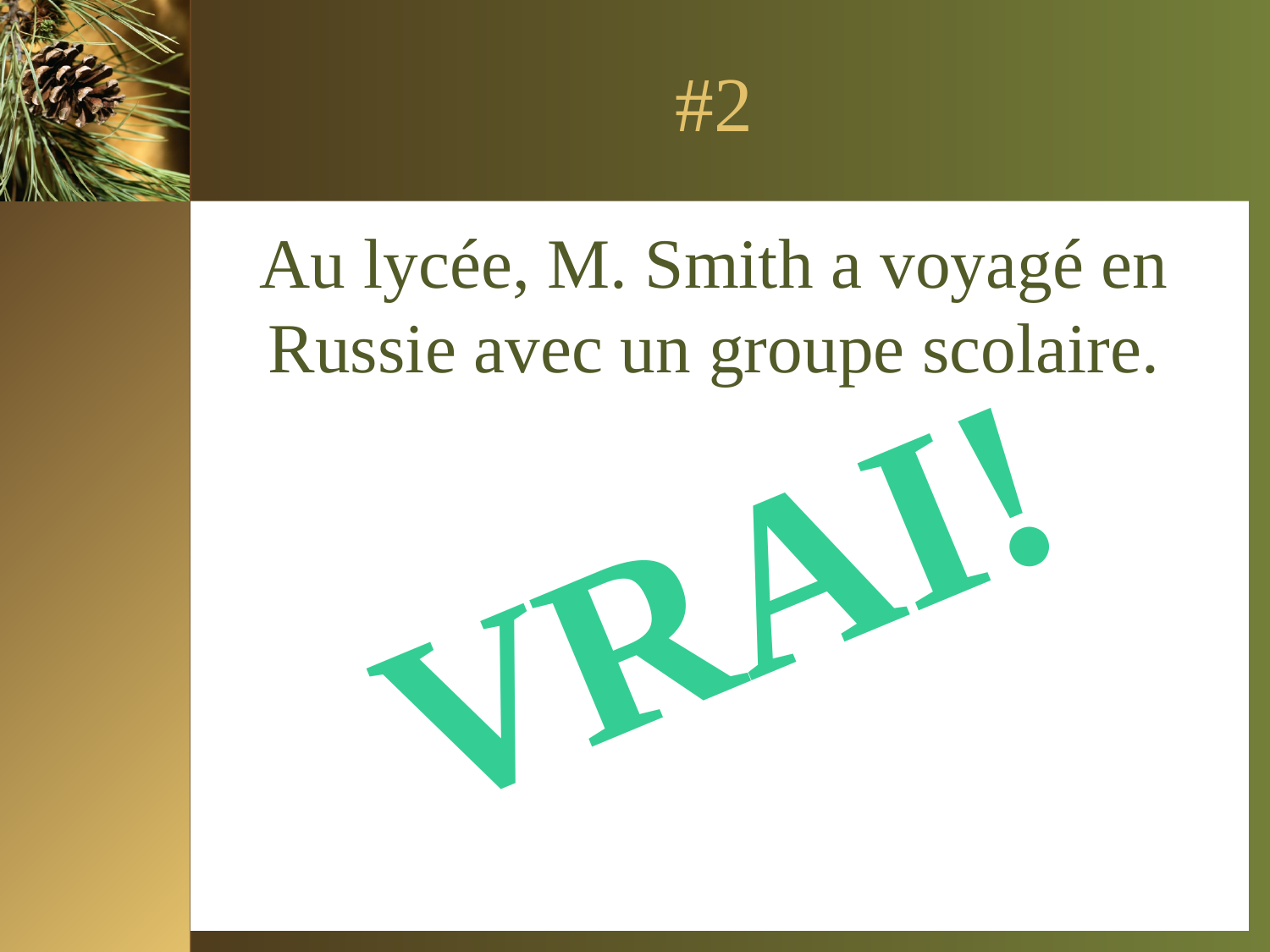

# #2
Au lycée, M. Smith a voyagé en Russie avec un groupe scolaire.
VRAI!